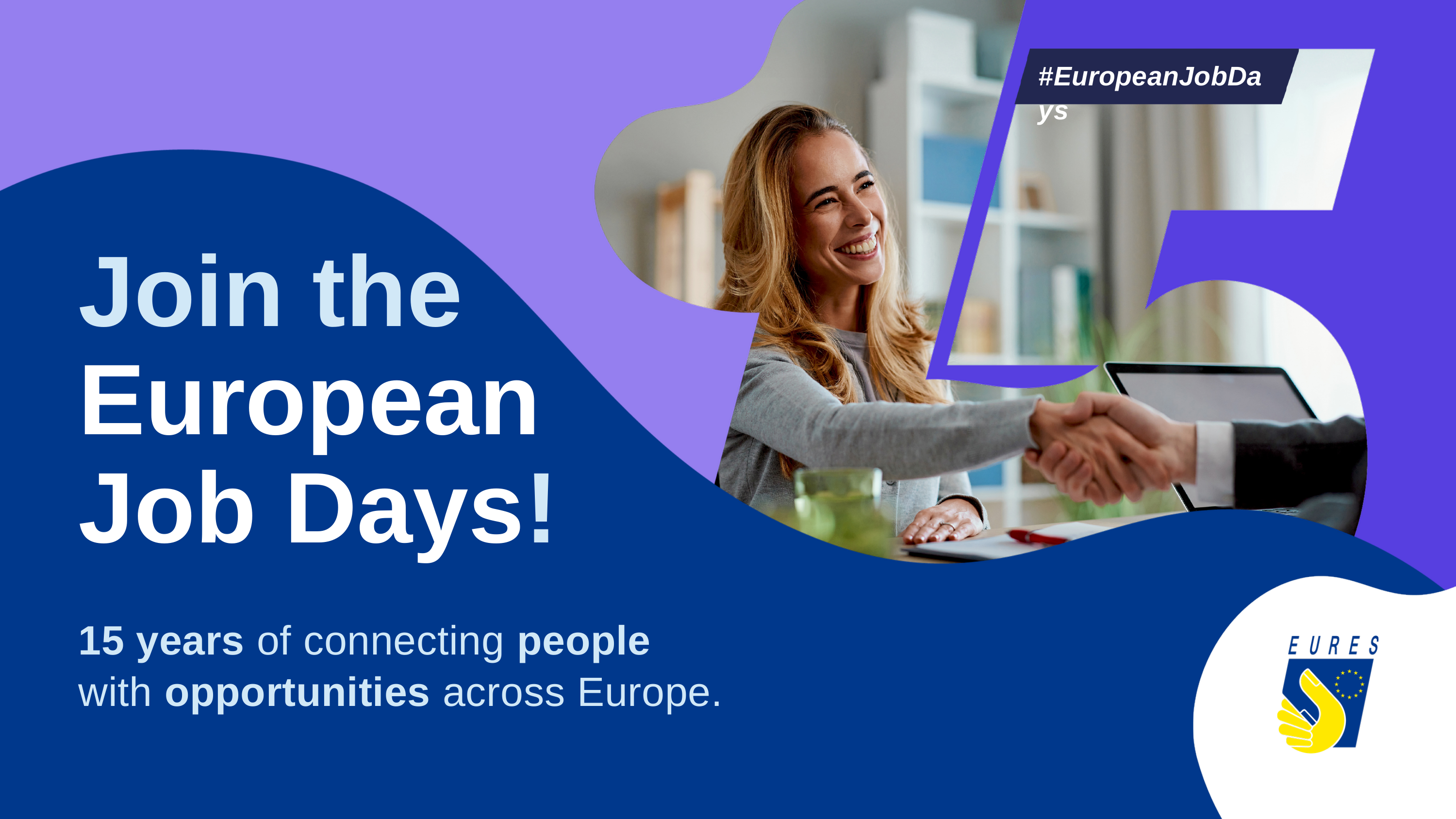

#EuropeanJobDays
Join the
European
Job Days!

15 years of connecting people
with opportunities across Europe.